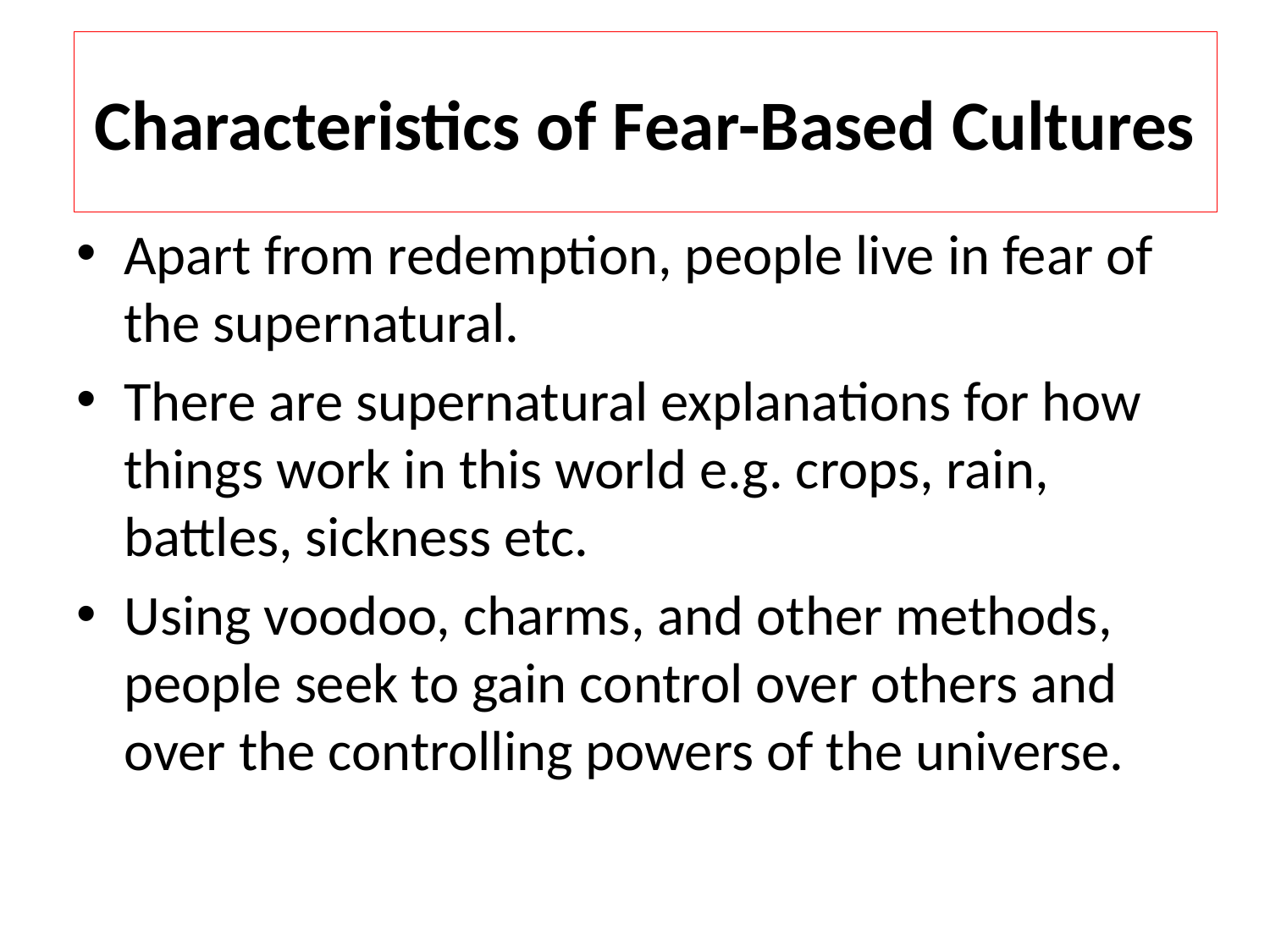

# Characteristics of Fear-Based Cultures
Apart from redemption, people live in fear of the supernatural.
There are supernatural explanations for how things work in this world e.g. crops, rain, battles, sickness etc.
Using voodoo, charms, and other methods, people seek to gain control over others and over the controlling powers of the universe.